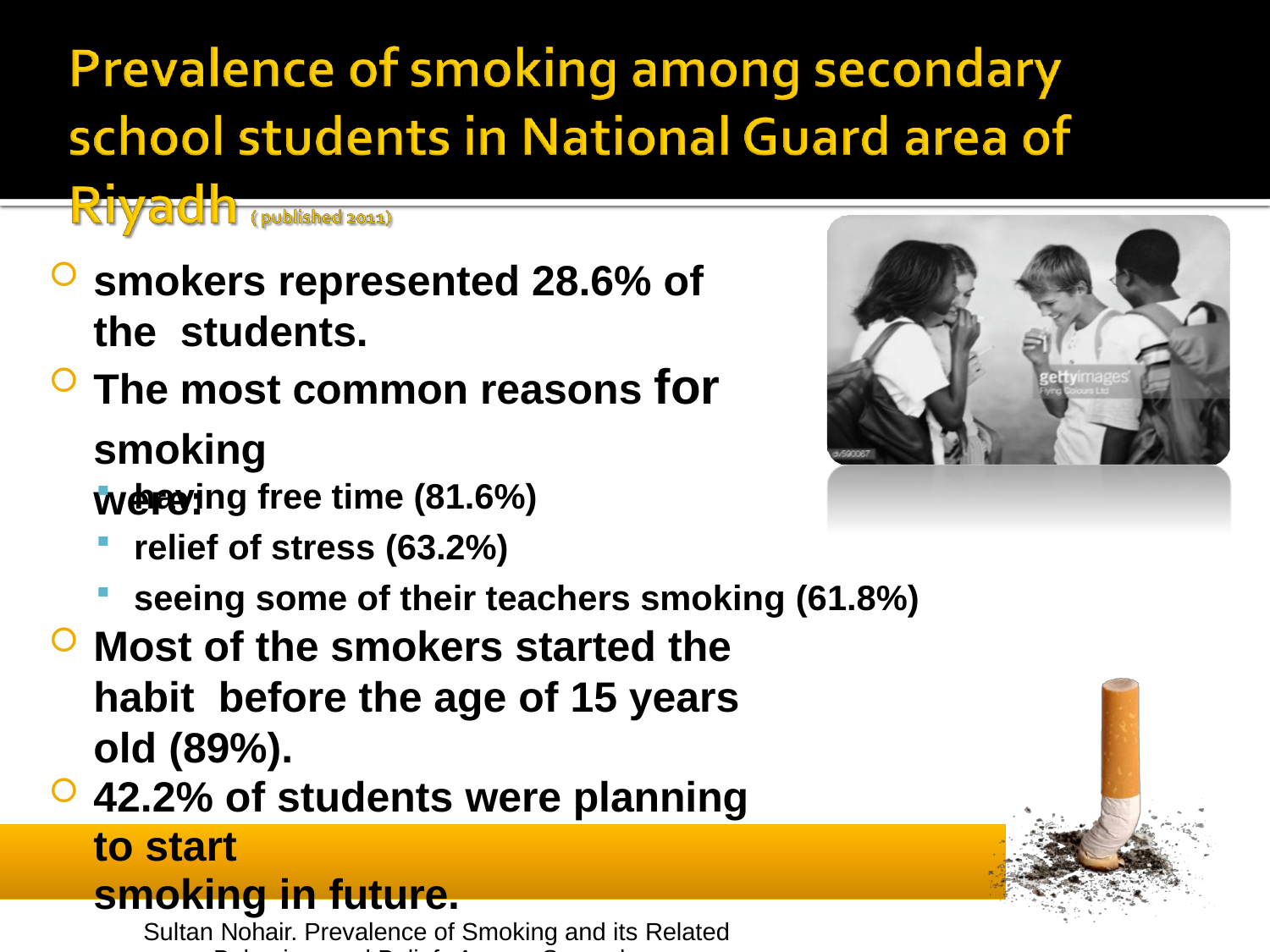

# smokers represented 28.6% of the  students.
The most common reasons for smoking
were:

having free time (81.6%)
relief of stress (63.2%)
seeing some of their teachers smoking (61.8%)
Most of the smokers started the habit  before the age of 15 years old (89%).
42.2% of students were planning to start
smoking in future.
Sultan Nohair. Prevalence of Smoking and its Related Behaviors and Beliefs Among Secondary
School Students in Riyadh, Saudi Arabia. 2011. Available from
http://www.ncbi.nlm.nih.gov/pmc/articles/PMC3312769